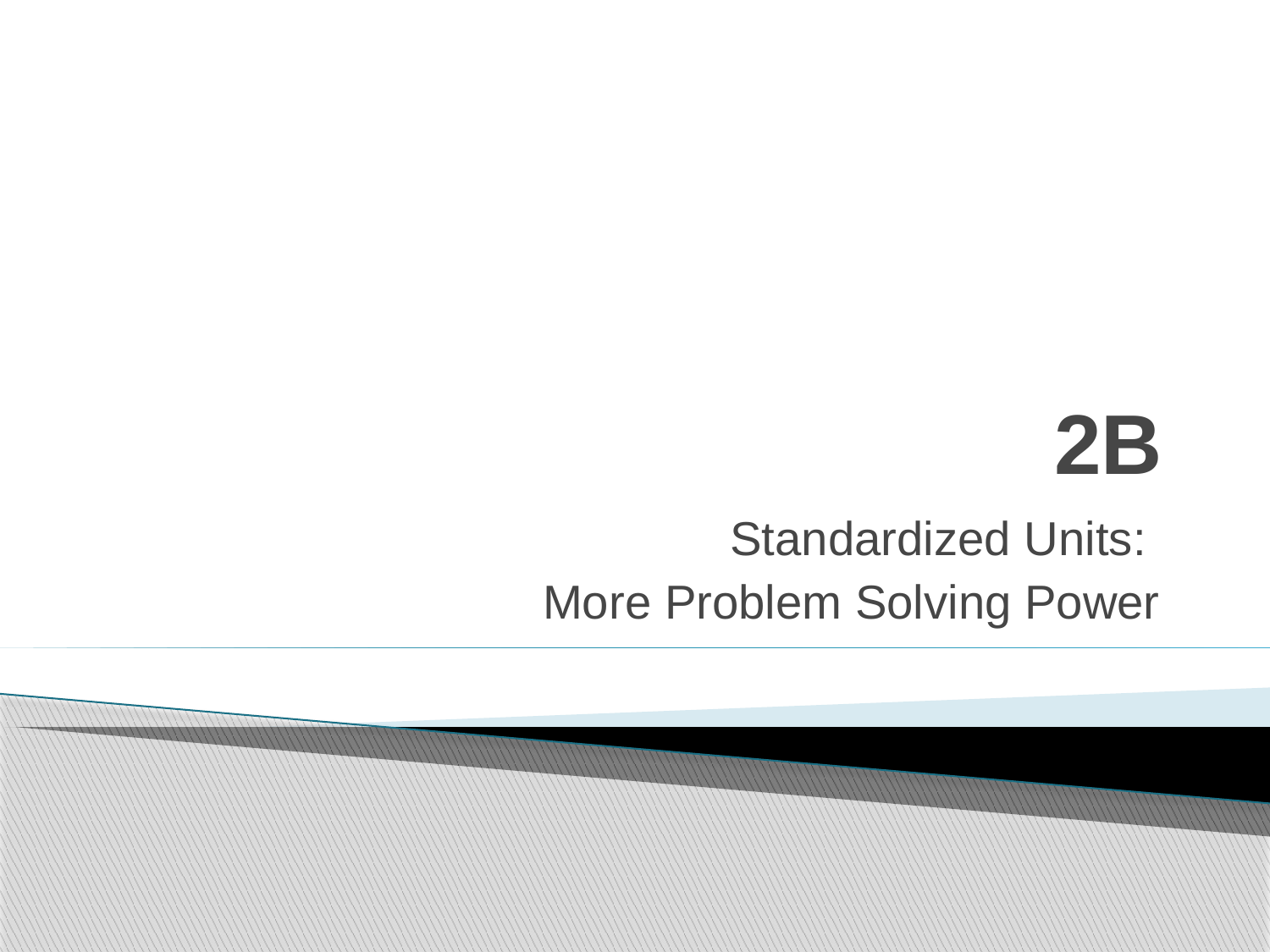

# 2B
Standardized Units:
More Problem Solving Power